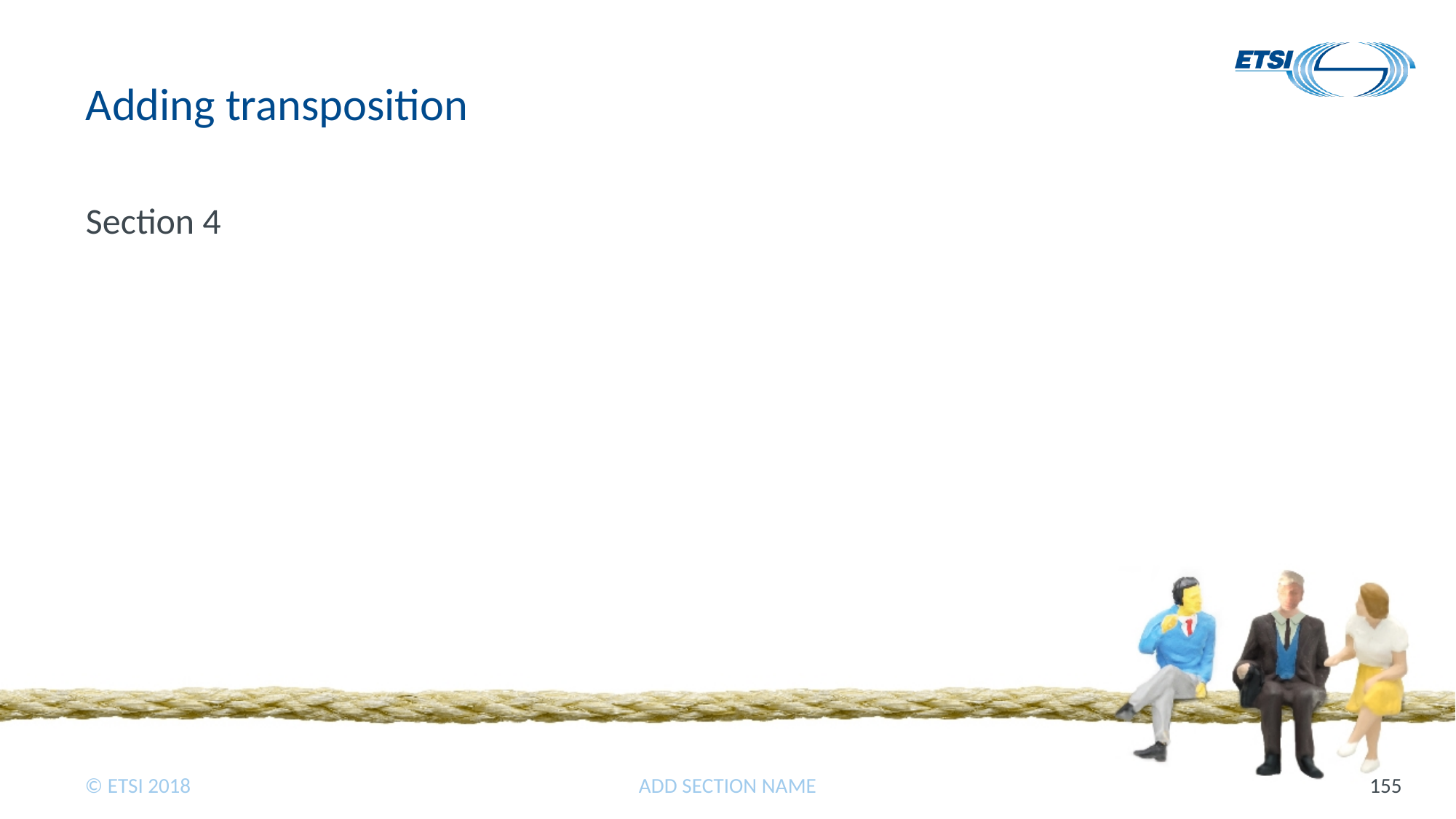

# Adding transposition
Section 4
ADD SECTION NAME